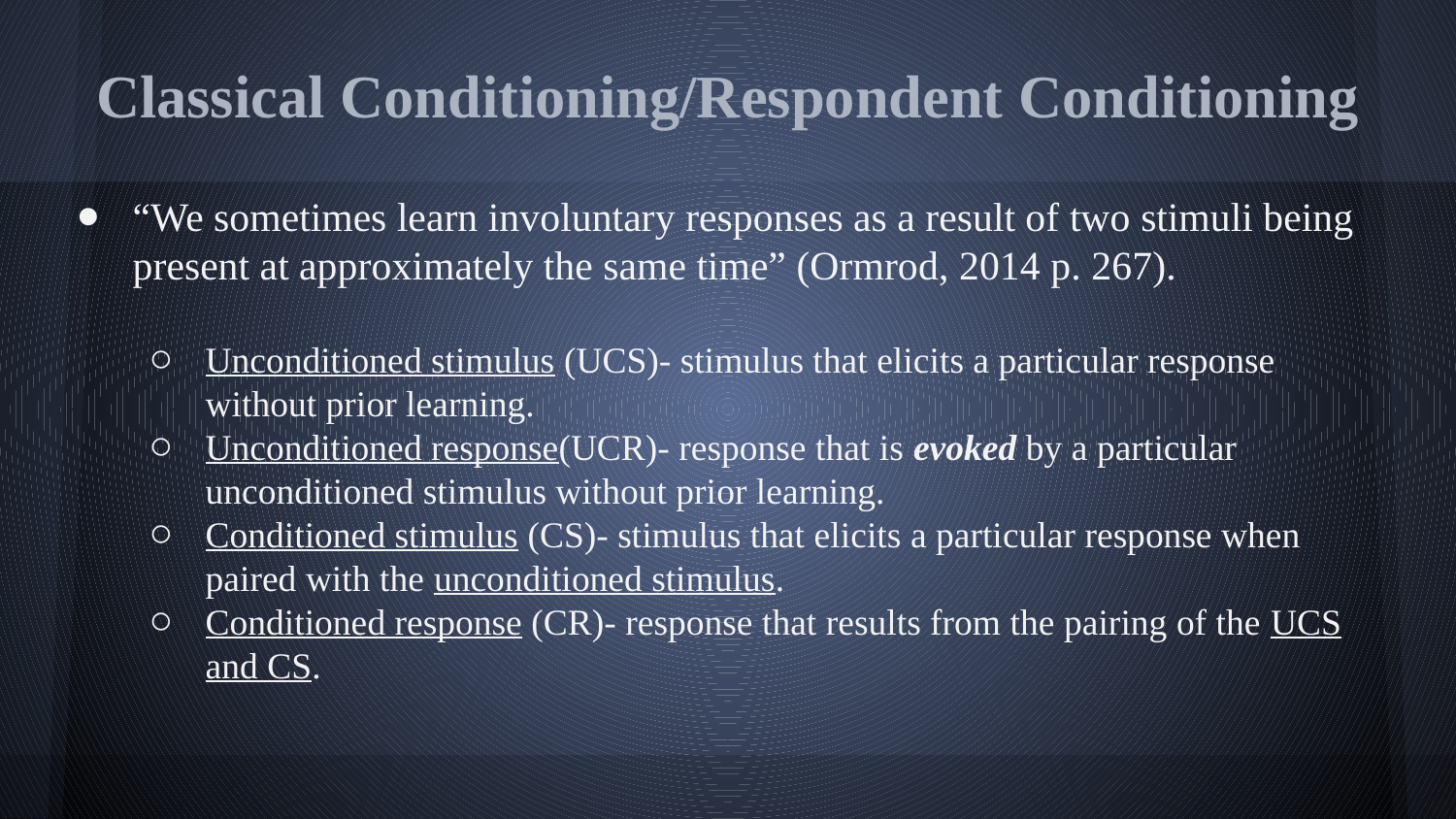

# Classical Conditioning/Respondent Conditioning

“We sometimes learn involuntary responses as a result of two stimuli being present at approximately the same time” (Ormrod, 2014 p. 267).

Unconditioned stimulus (UCS)- stimulus that elicits a particular response without prior learning.
Unconditioned response(UCR)- response that is evoked by a particular unconditioned stimulus without prior learning.
Conditioned stimulus (CS)- stimulus that elicits a particular response when paired with the unconditioned stimulus.
Conditioned response (CR)- response that results from the pairing of the UCS and CS.